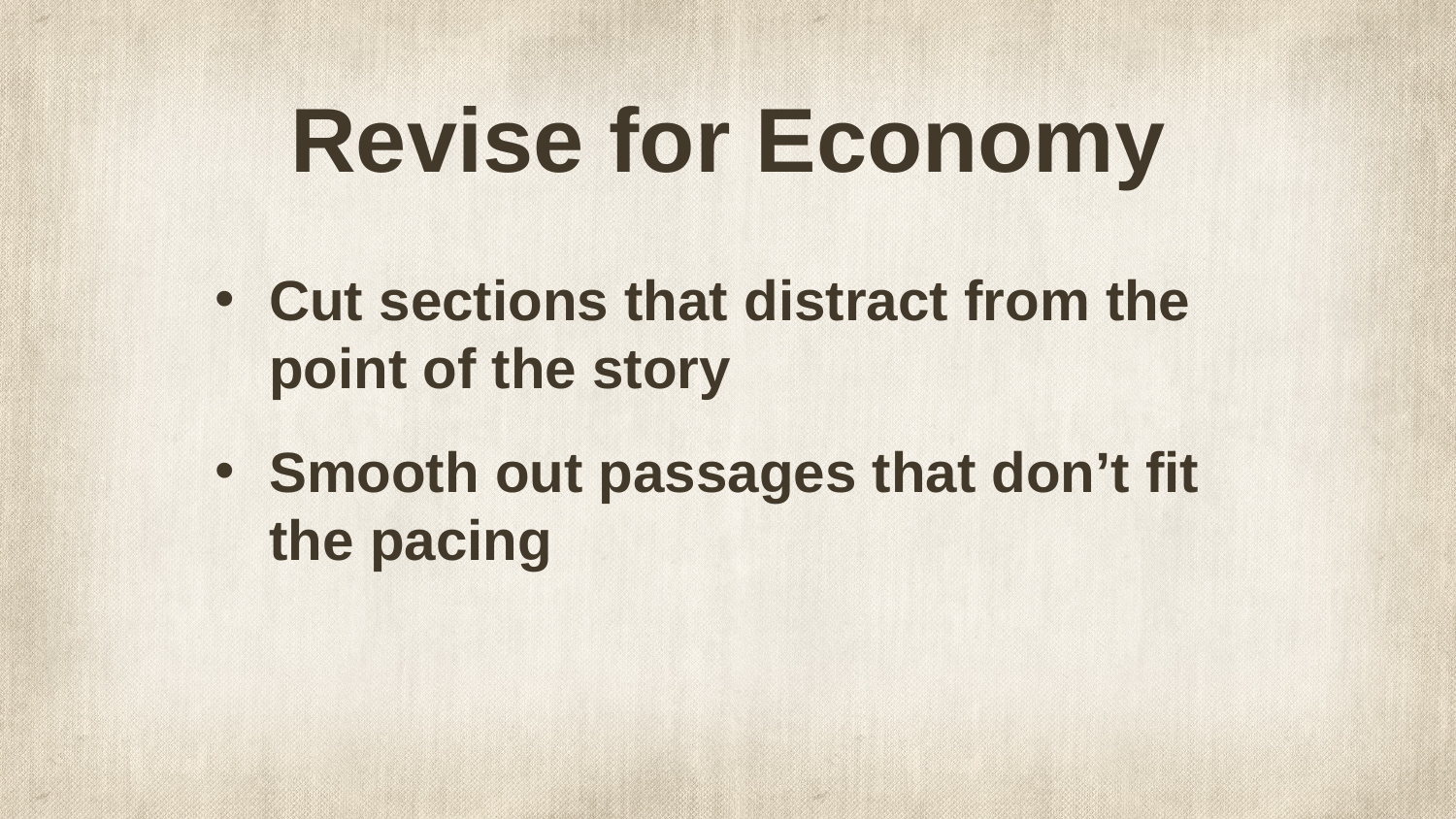

# Revise for Economy
Cut sections that distract from the point of the story
Smooth out passages that don’t fit the pacing